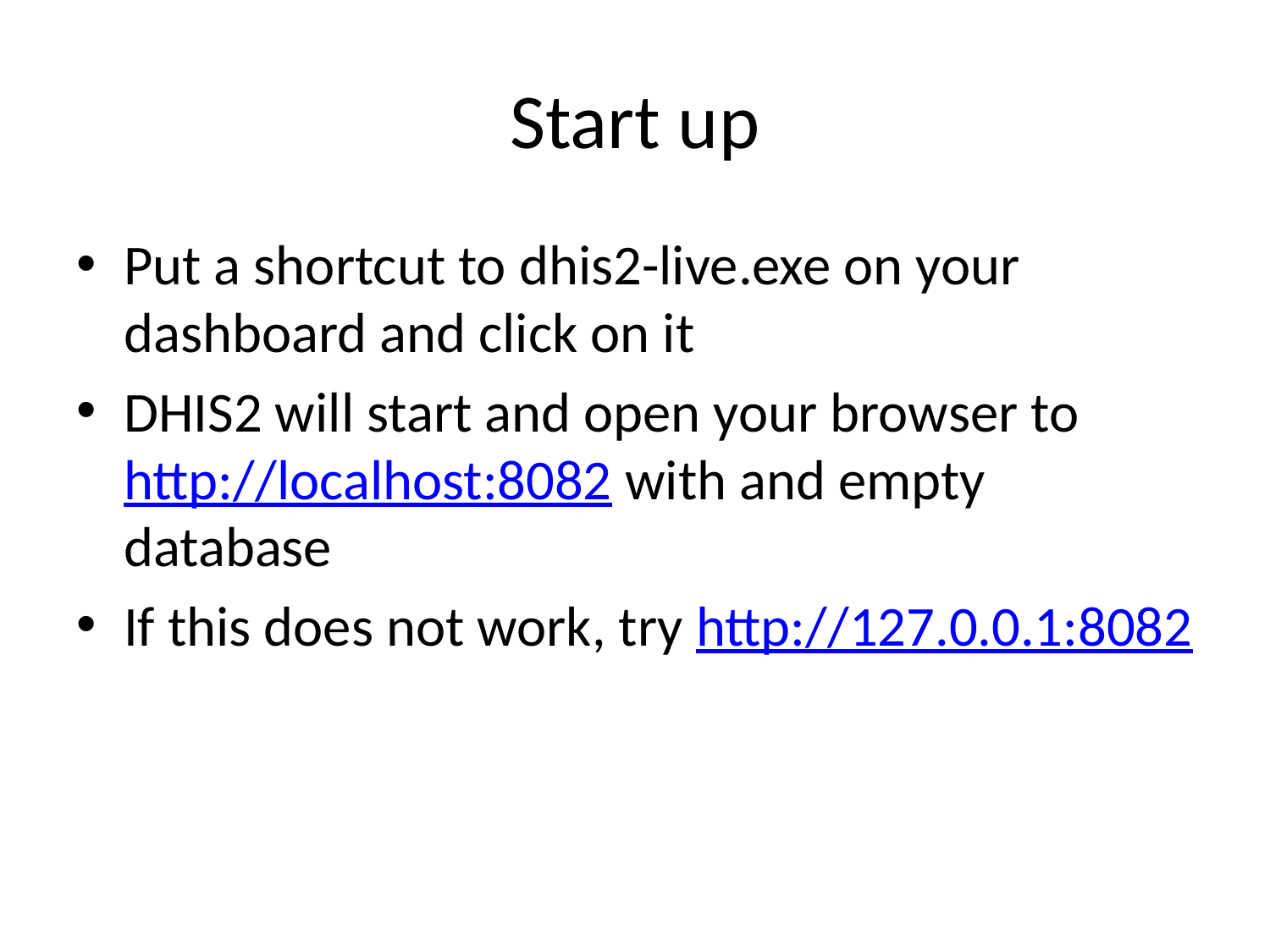

# Start up
Put a shortcut to dhis2-live.exe on your dashboard and click on it
DHIS2 will start and open your browser to http://localhost:8082 with and empty database
If this does not work, try http://127.0.0.1:8082